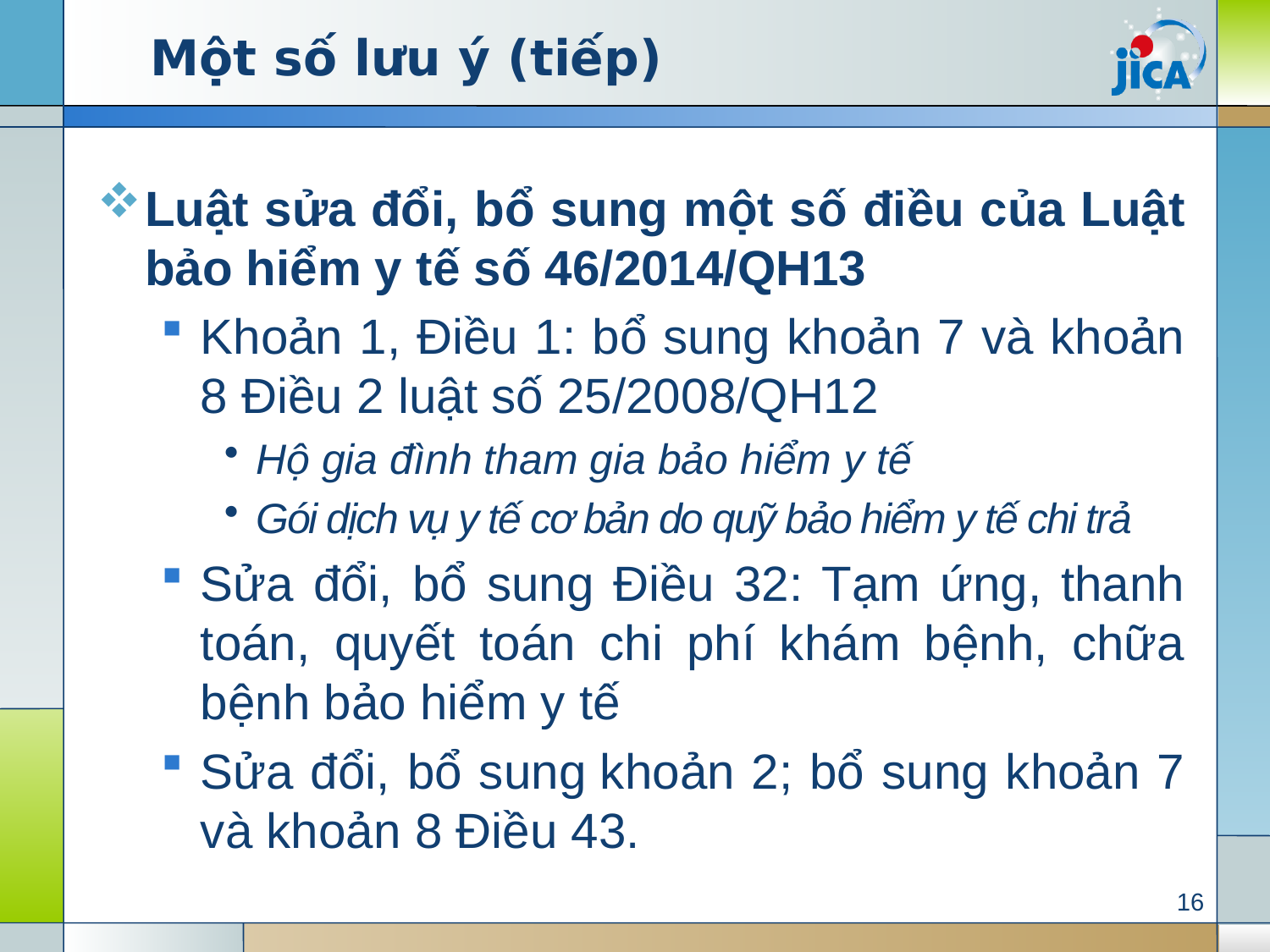

# Một số lưu ý (tiếp)
Luật sửa đổi, bổ sung một số điều của Luật bảo hiểm y tế số 46/2014/QH13
Khoản 1, Điều 1: bổ sung khoản 7 và khoản 8 Điều 2 luật số 25/2008/QH12
Hộ gia đình tham gia bảo hiểm y tế
Gói dịch vụ y tế cơ bản do quỹ bảo hiểm y tế chi trả
Sửa đổi, bổ sung Điều 32: Tạm ứng, thanh toán, quyết toán chi phí khám bệnh, chữa bệnh bảo hiểm y tế
Sửa đổi, bổ sung khoản 2; bổ sung khoản 7 và khoản 8 Điều 43.
16